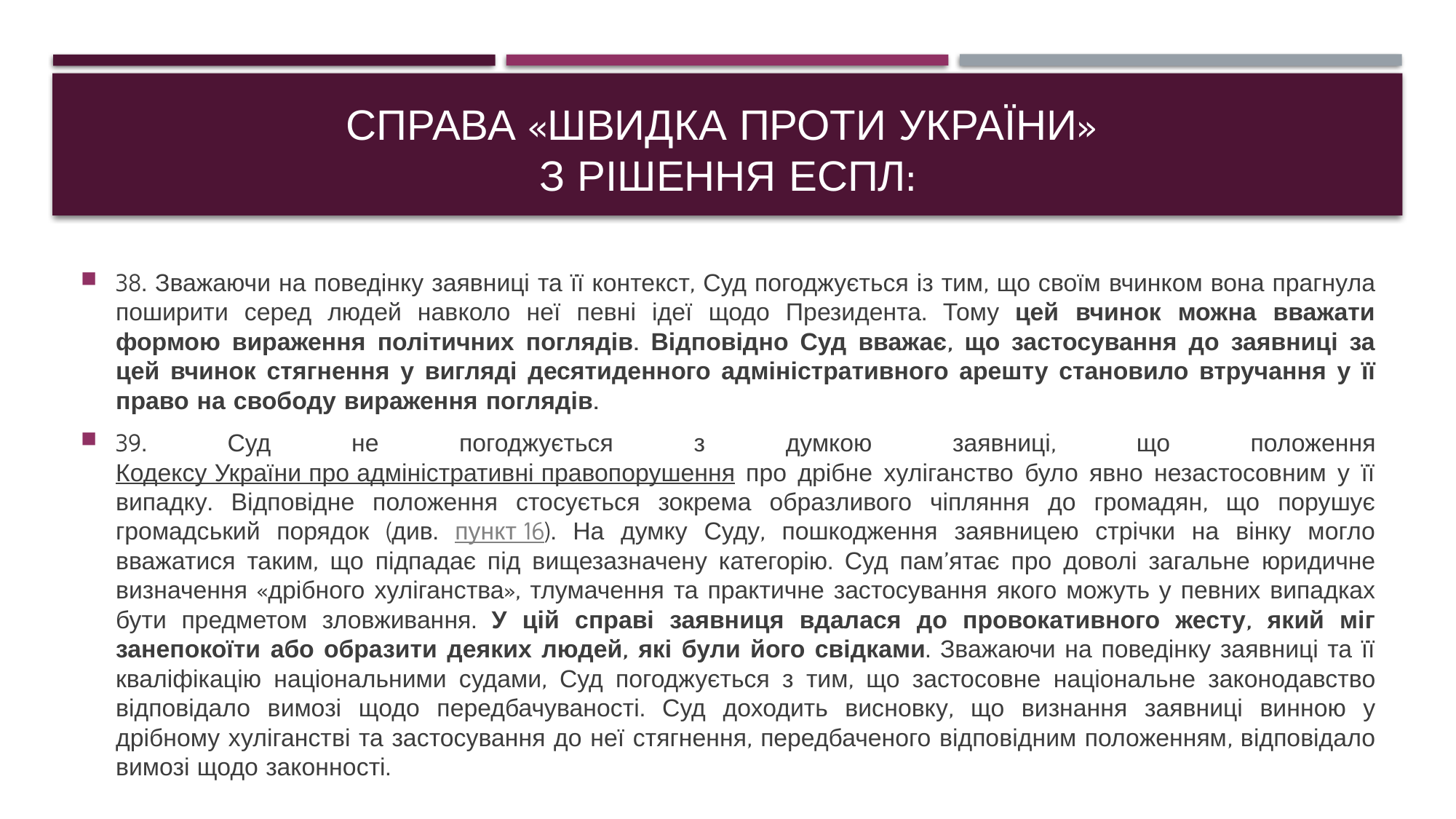

# Справа «Швидка проти України» з рішення ЕСПЛ:
38. Зважаючи на поведінку заявниці та її контекст, Суд погоджується із тим, що своїм вчинком вона прагнула поширити серед людей навколо неї певні ідеї щодо Президента. Тому цей вчинок можна вважати формою вираження політичних поглядів. Відповідно Суд вважає, що застосування до заявниці за цей вчинок стягнення у вигляді десятиденного адміністративного арешту становило втручання у її право на свободу вираження поглядів.
39. Суд не погоджується з думкою заявниці, що положення Кодексу України про адміністративні правопорушення про дрібне хуліганство було явно незастосовним у її випадку. Відповідне положення стосується зокрема образливого чіпляння до громадян, що порушує громадський порядок (див. пункт 16). На думку Суду, пошкодження заявницею стрічки на вінку могло вважатися таким, що підпадає під вищезазначену категорію. Суд пам’ятає про доволі загальне юридичне визначення «дрібного хуліганства», тлумачення та практичне застосування якого можуть у певних випадках бути предметом зловживання. У цій справі заявниця вдалася до провокативного жесту, який міг занепокоїти або образити деяких людей, які були його свідками. Зважаючи на поведінку заявниці та її кваліфікацію національними судами, Суд погоджується з тим, що застосовне національне законодавство відповідало вимозі щодо передбачуваності. Суд доходить висновку, що визнання заявниці винною у дрібному хуліганстві та застосування до неї стягнення, передбаченого відповідним положенням, відповідало вимозі щодо законності.